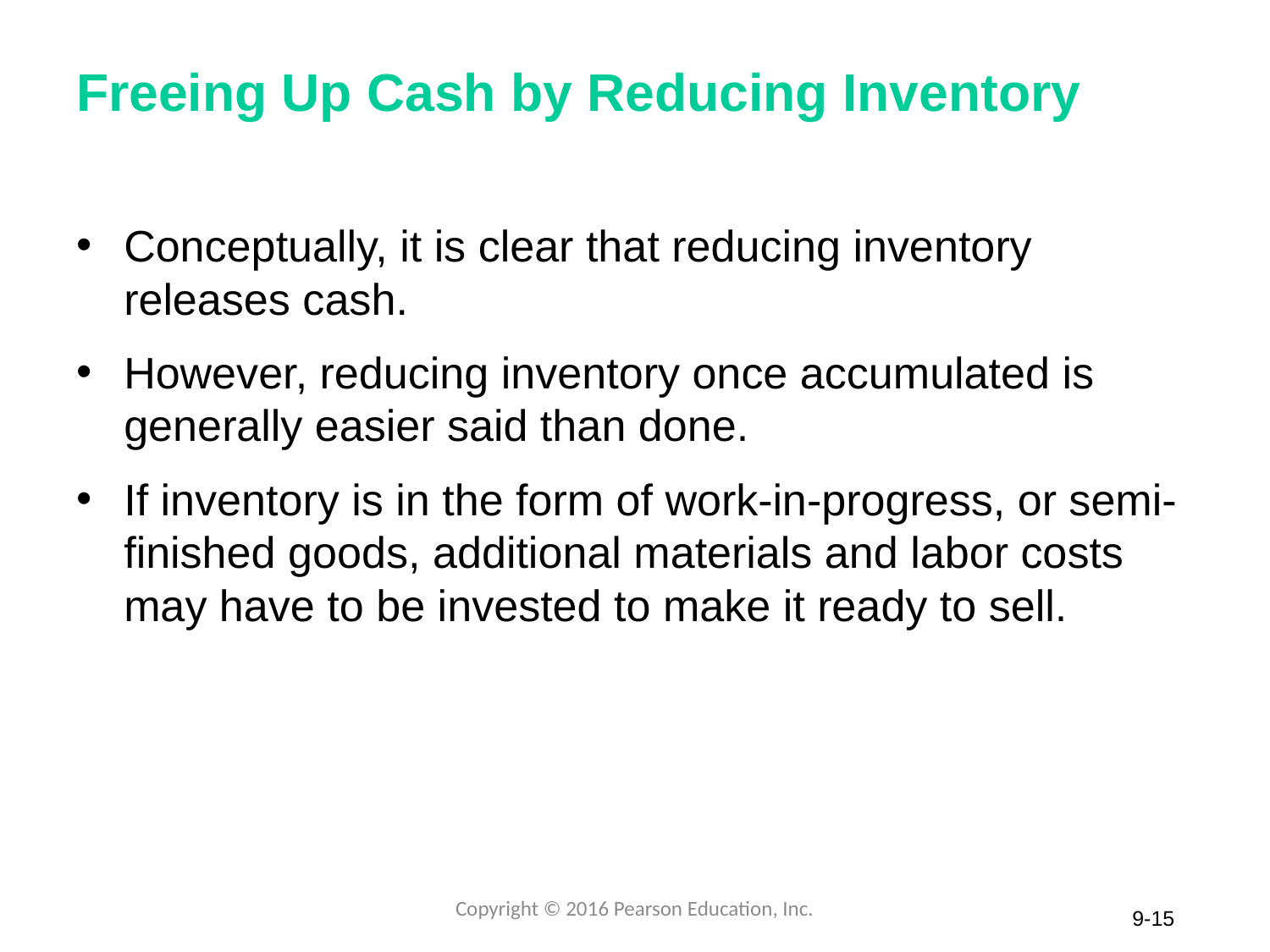

# Freeing Up Cash by Reducing Inventory
Conceptually, it is clear that reducing inventory releases cash.

However, reducing inventory once accumulated is generally easier said than done.

If inventory is in the form of work-in-progress, or semi-finished goods, additional materials and labor costs may have to be invested to make it ready to sell.
Copyright © 2016 Pearson Education, Inc.